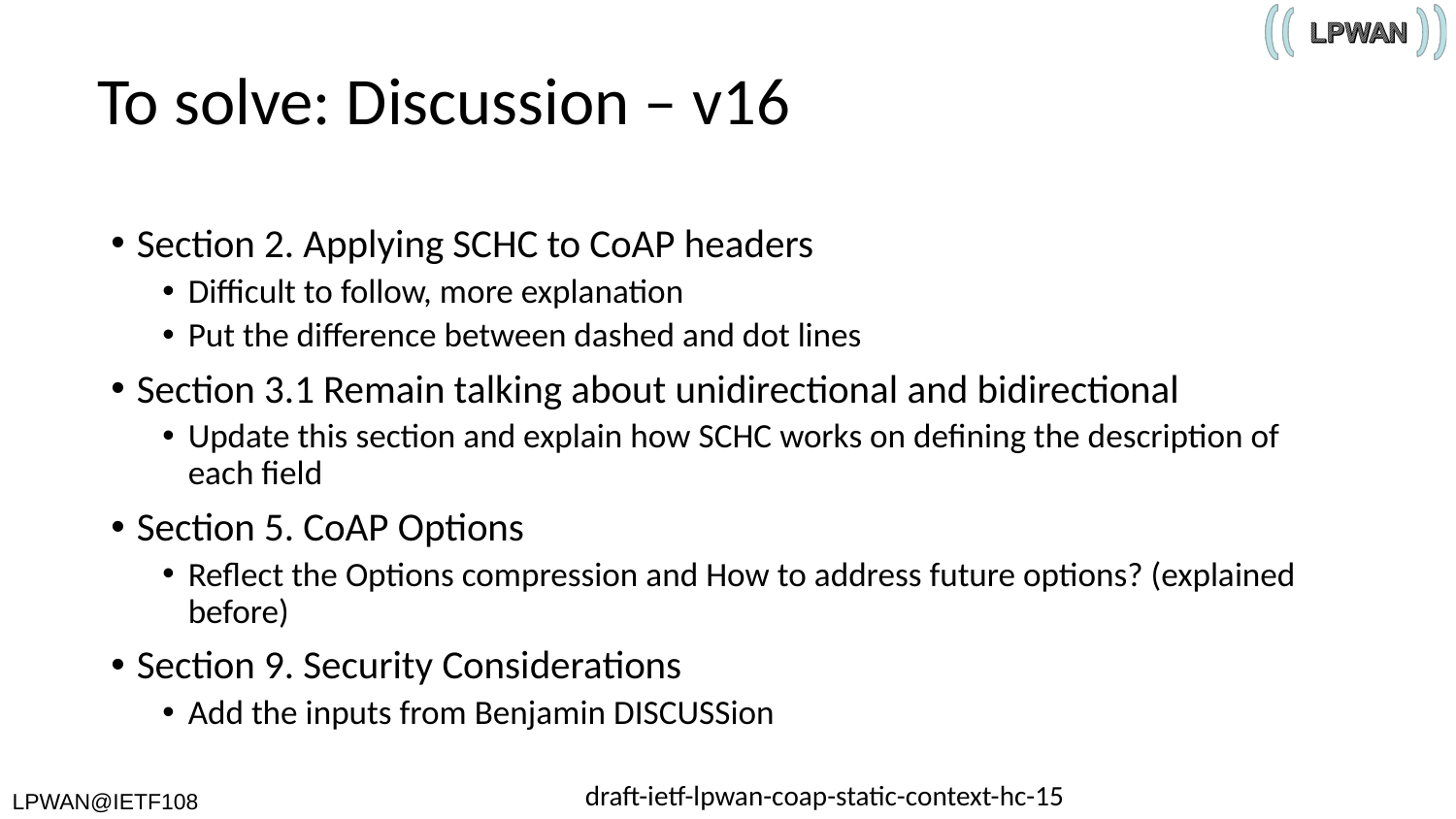

# To solve: Discussion – v16
Section 2. Applying SCHC to CoAP headers
Difficult to follow, more explanation
Put the difference between dashed and dot lines
Section 3.1 Remain talking about unidirectional and bidirectional
Update this section and explain how SCHC works on defining the description of each field
Section 5. CoAP Options
Reflect the Options compression and How to address future options? (explained before)
Section 9. Security Considerations
Add the inputs from Benjamin DISCUSSion

draft-ietf-lpwan-coap-static-context-hc-15